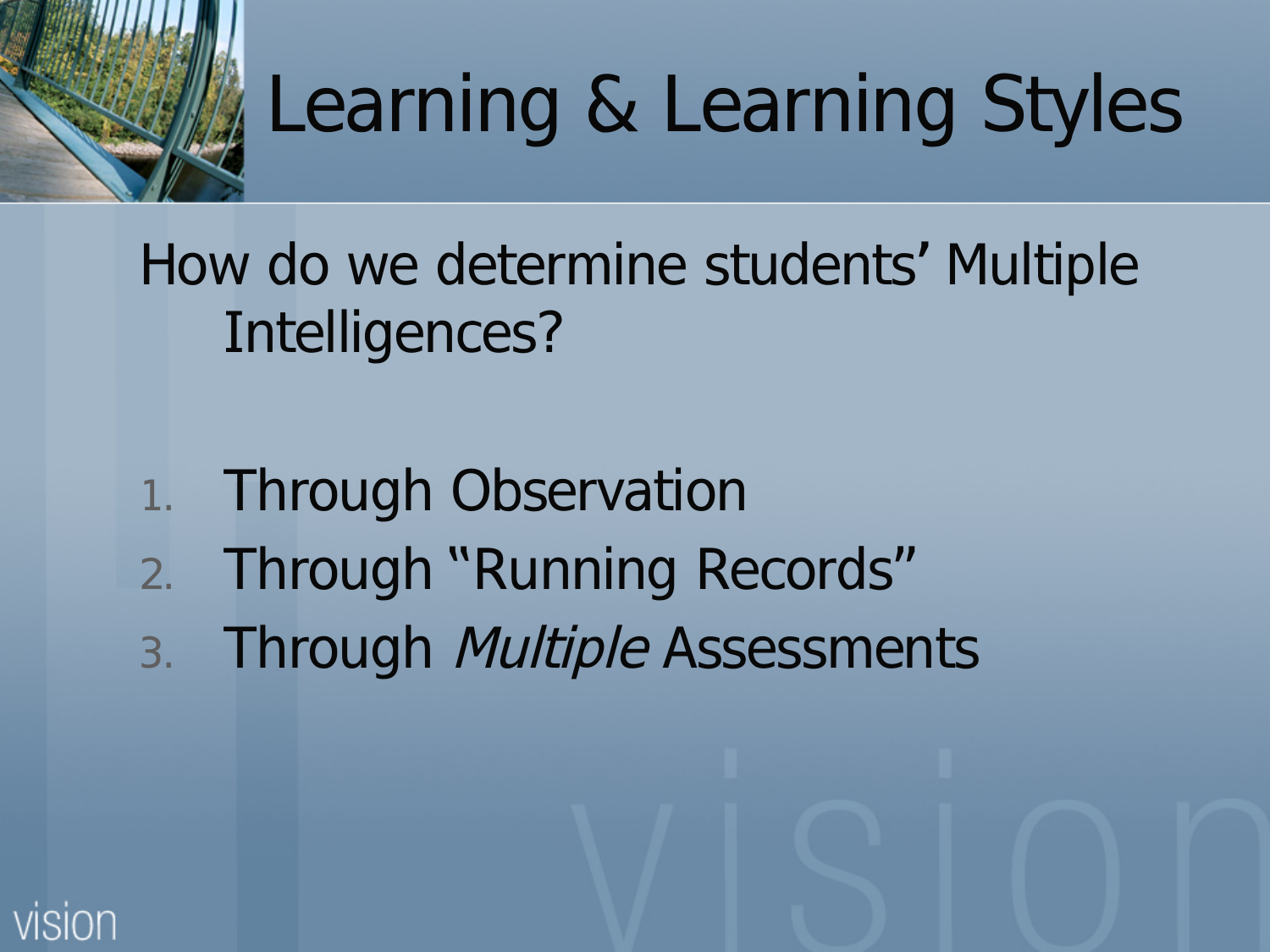

# Learning & Learning Styles
How do we determine students’ Multiple Intelligences?

Through Observation
Through “Running Records”
Through Multiple Assessments